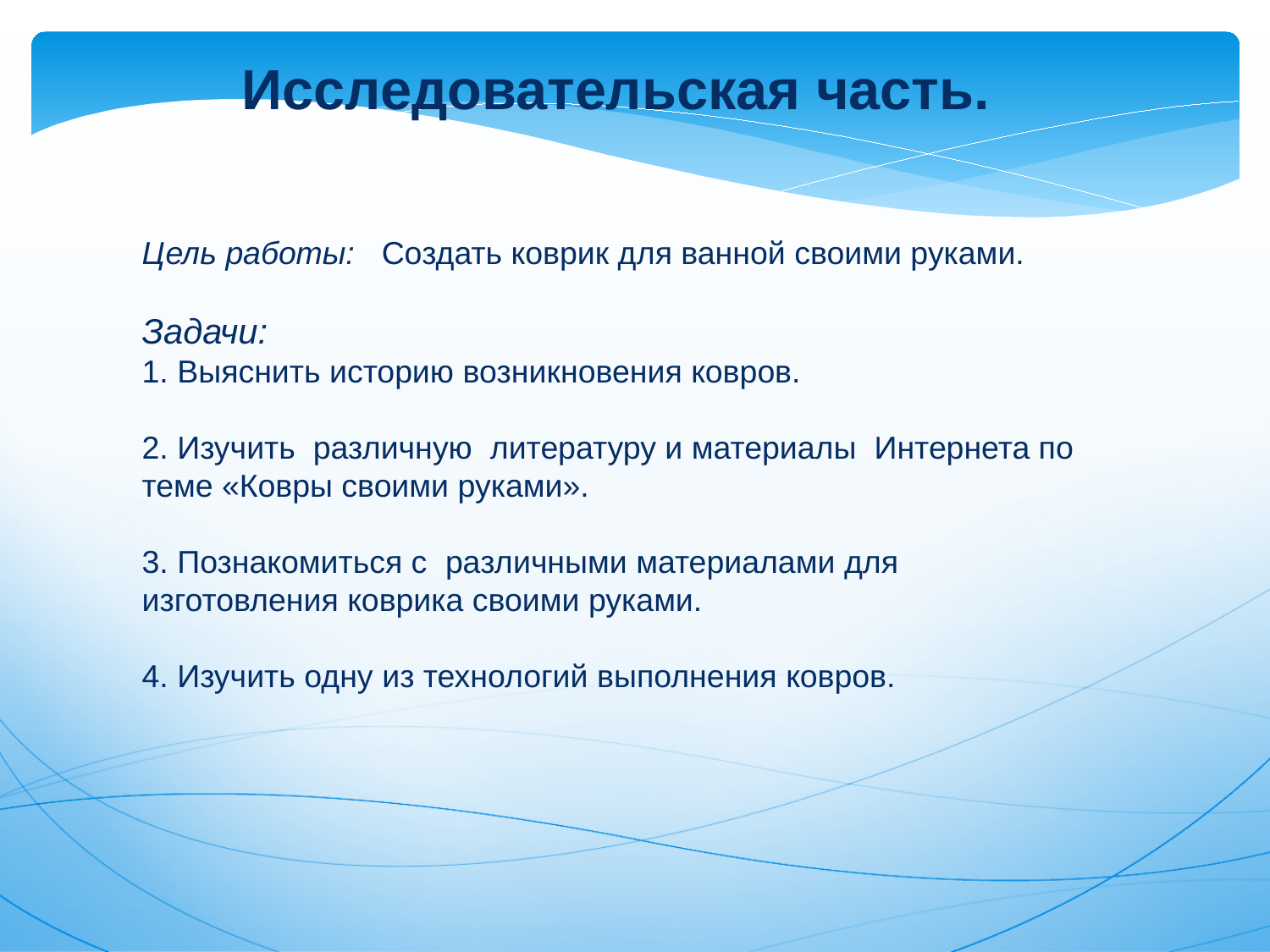

Исследовательская часть.
Цель работы:   Создать коврик для ванной своими руками.

Задачи:
1. Выяснить историю возникновения ковров.

2. Изучить  различную  литературу и материалы  Интернета по теме «Ковры своими руками».

3. Познакомиться с  различными материалами для изготовления коврика своими руками.

4. Изучить одну из технологий выполнения ковров.